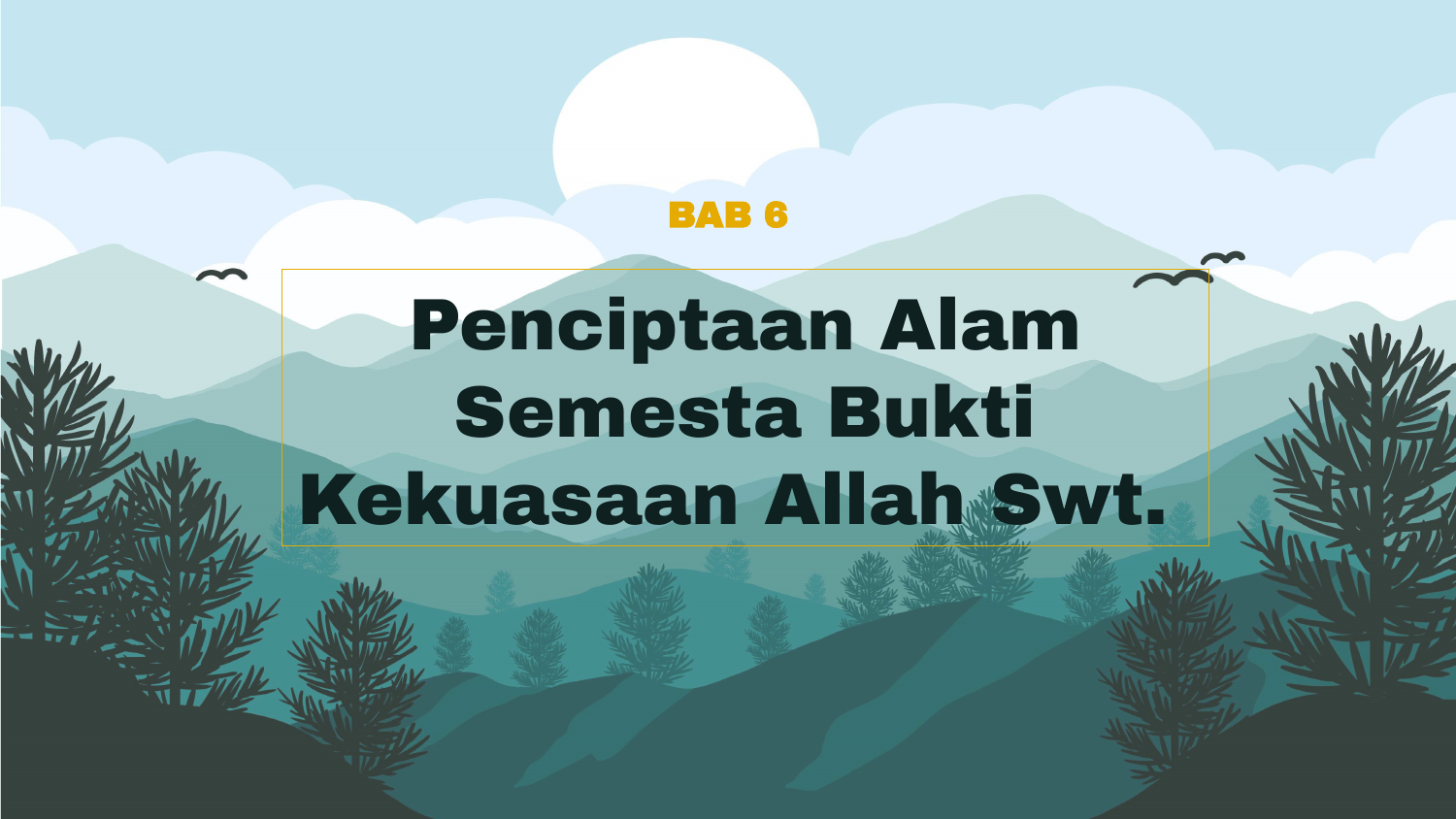

BAB 6
Penciptaan Alam Semesta Bukti Kekuasaan Allah Swt.